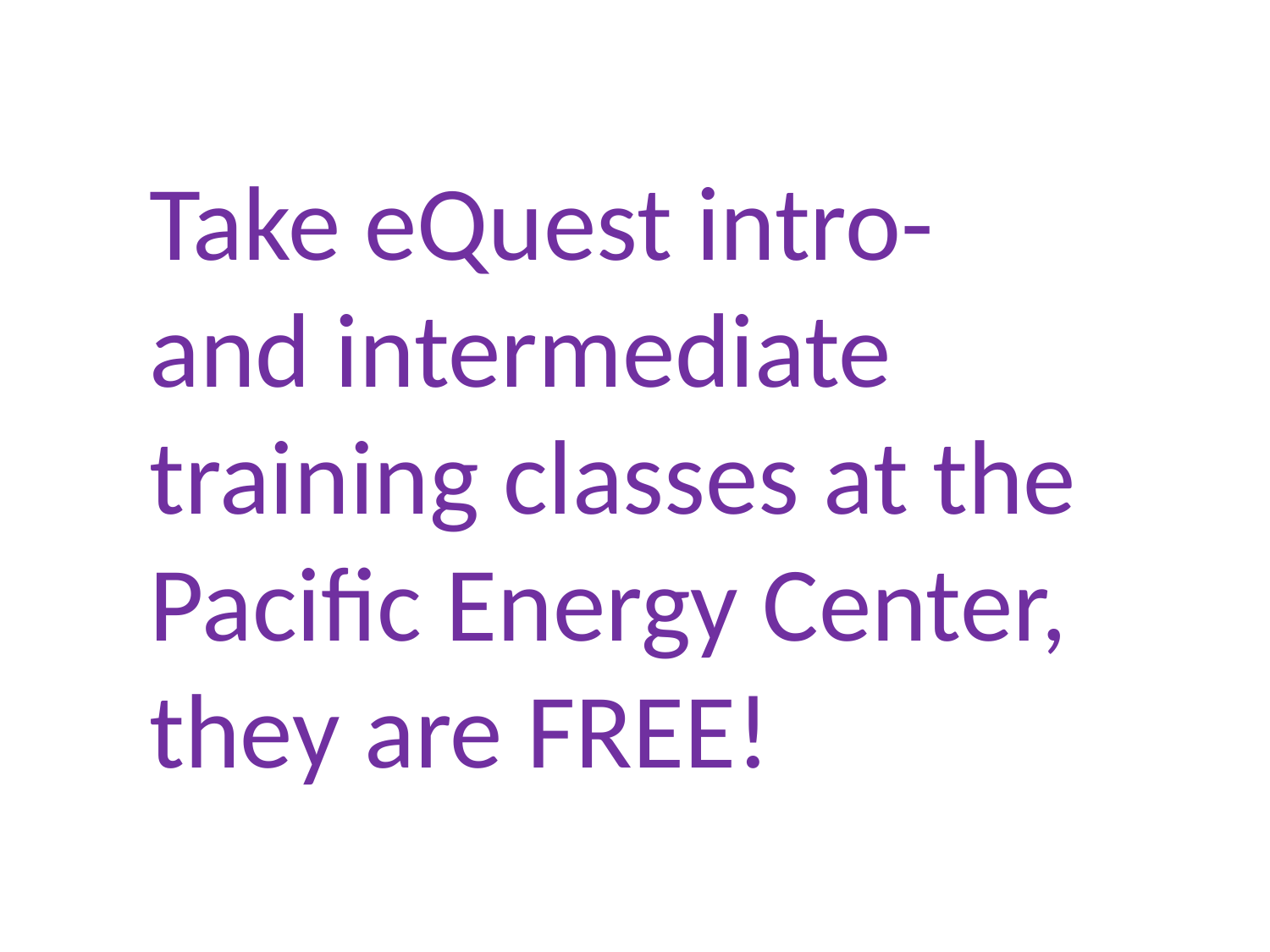

Take eQuest intro- and intermediate training classes at the Pacific Energy Center, they are FREE!